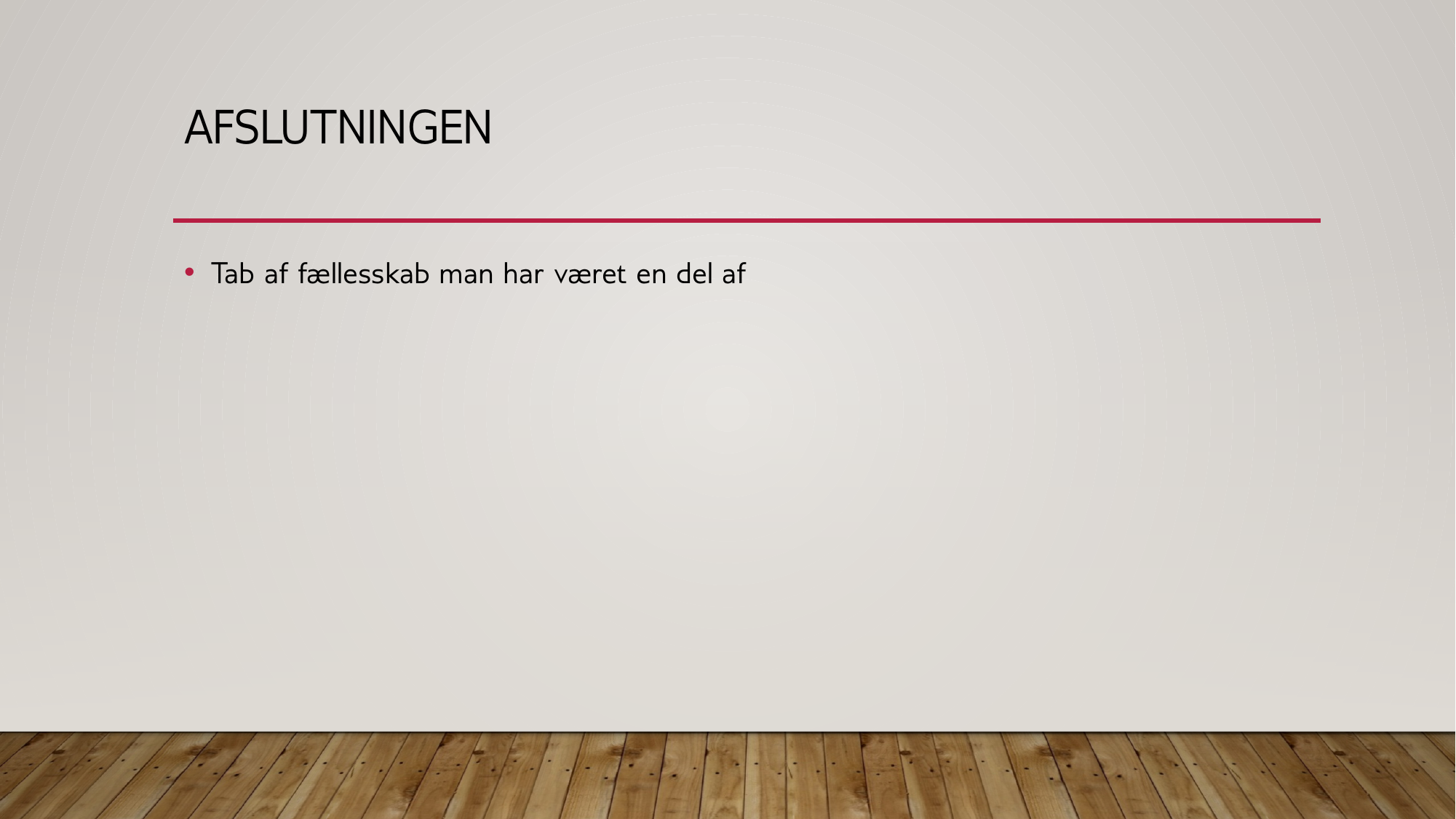

# Afslutningen
Tab af fællesskab man har været en del af